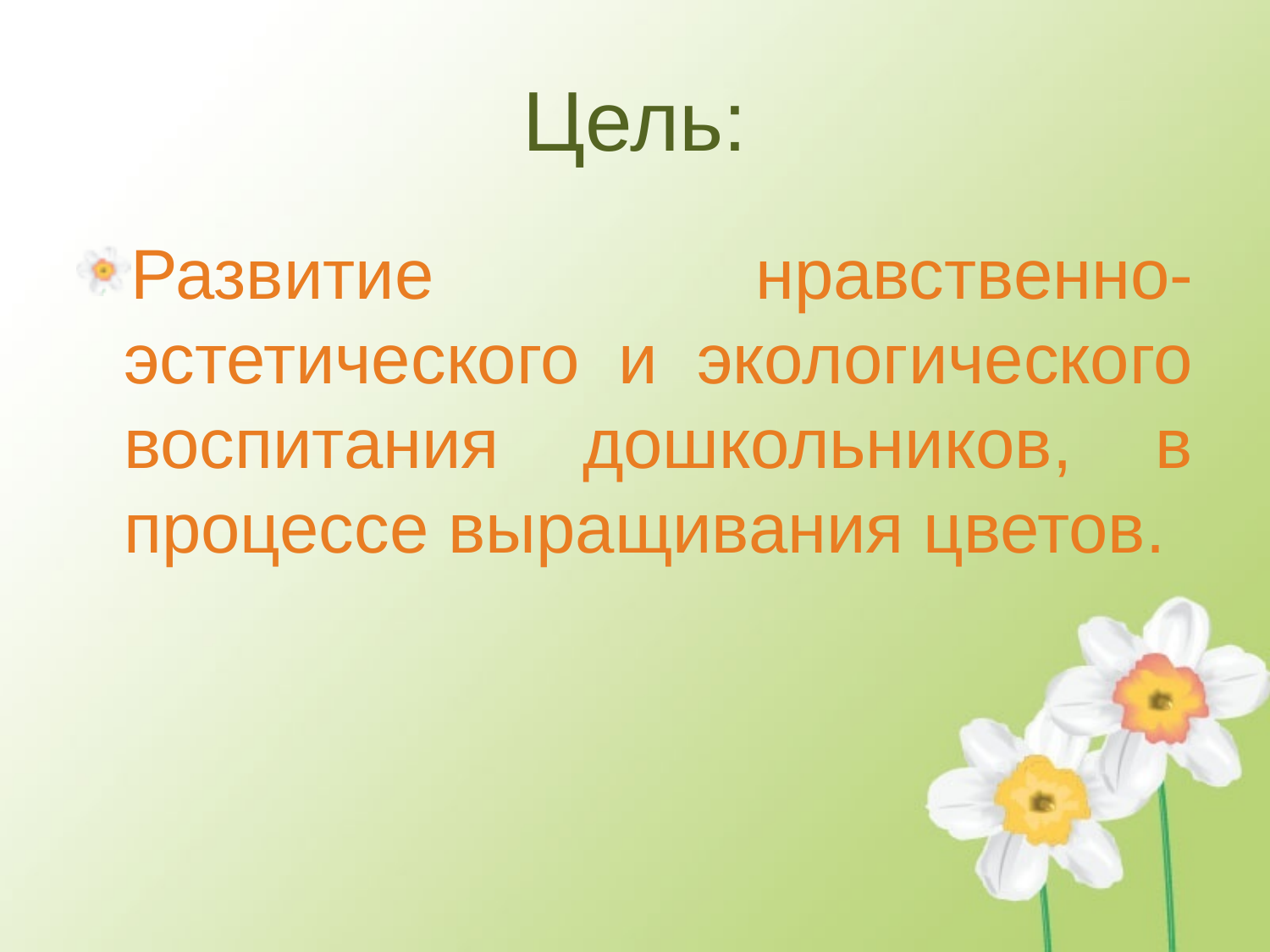

# Цель:
Развитие нравственно-эстетического и экологического воспитания дошкольников, в процессе выращивания цветов.